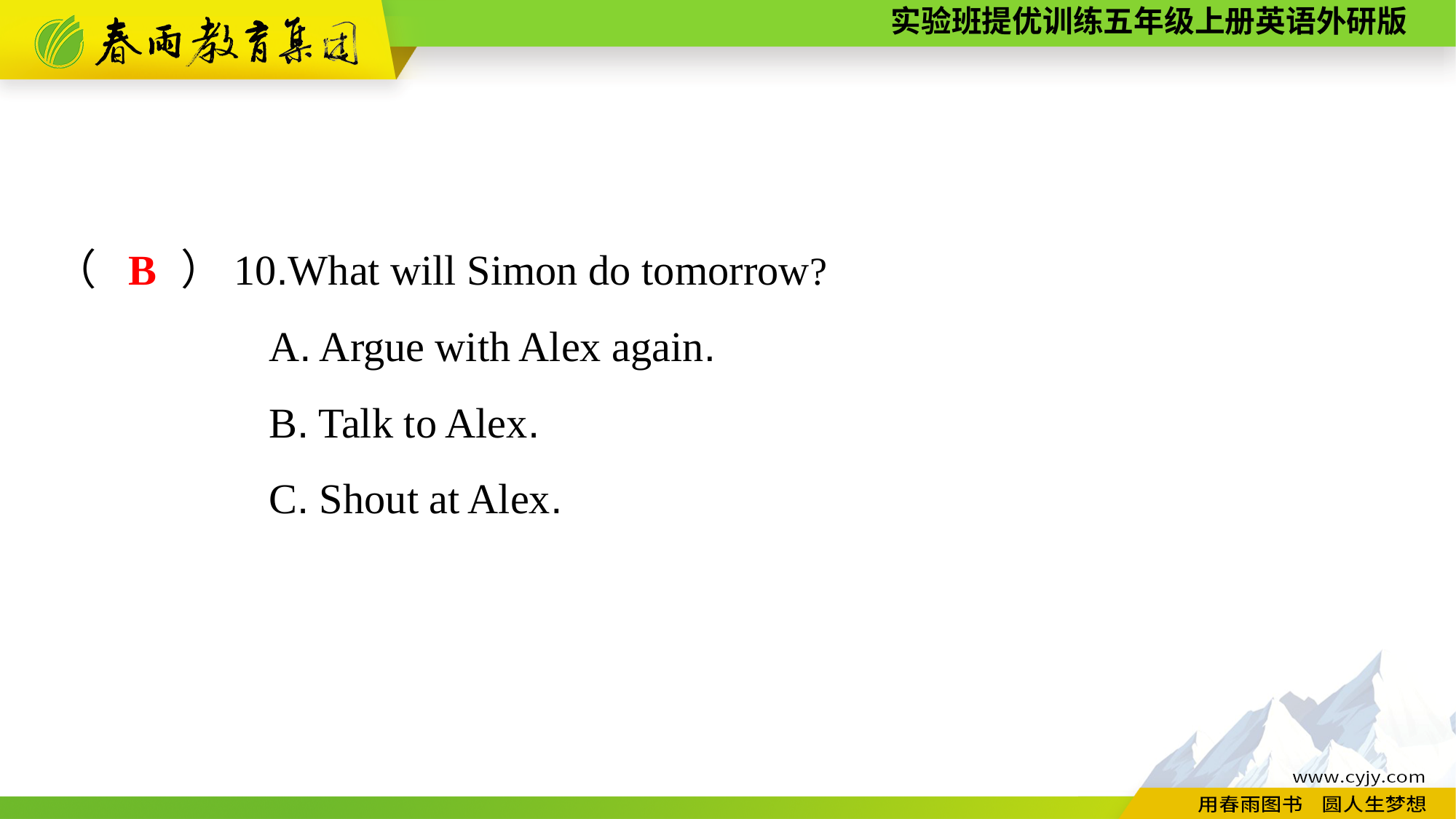

（　　）10.What will Simon do tomorrow?
A. Argue with Alex again.
B. Talk to Alex.
C. Shout at Alex.
B